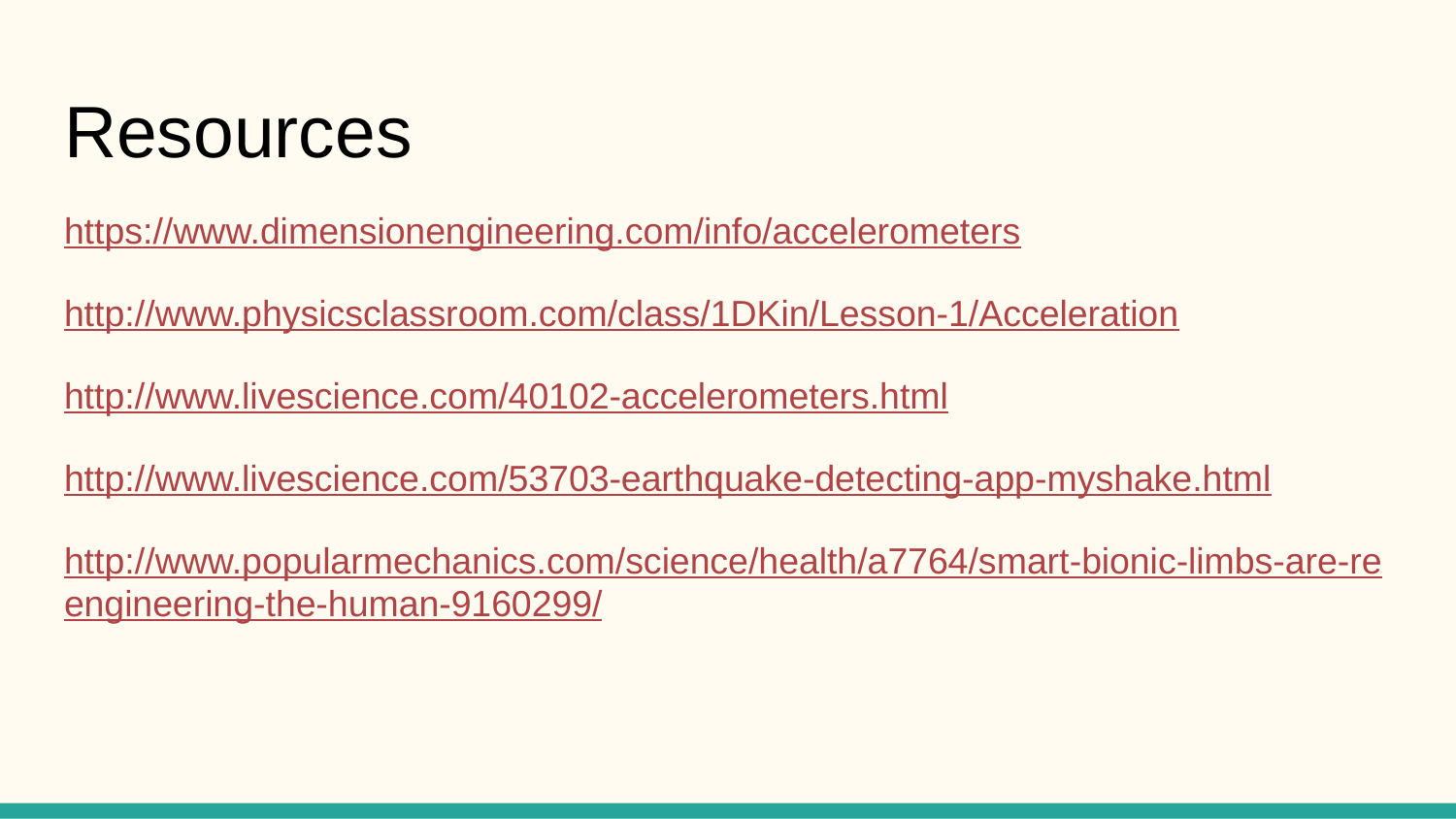

# Resources
https://www.dimensionengineering.com/info/accelerometers
http://www.physicsclassroom.com/class/1DKin/Lesson-1/Acceleration
http://www.livescience.com/40102-accelerometers.html
http://www.livescience.com/53703-earthquake-detecting-app-myshake.html
http://www.popularmechanics.com/science/health/a7764/smart-bionic-limbs-are-reengineering-the-human-9160299/